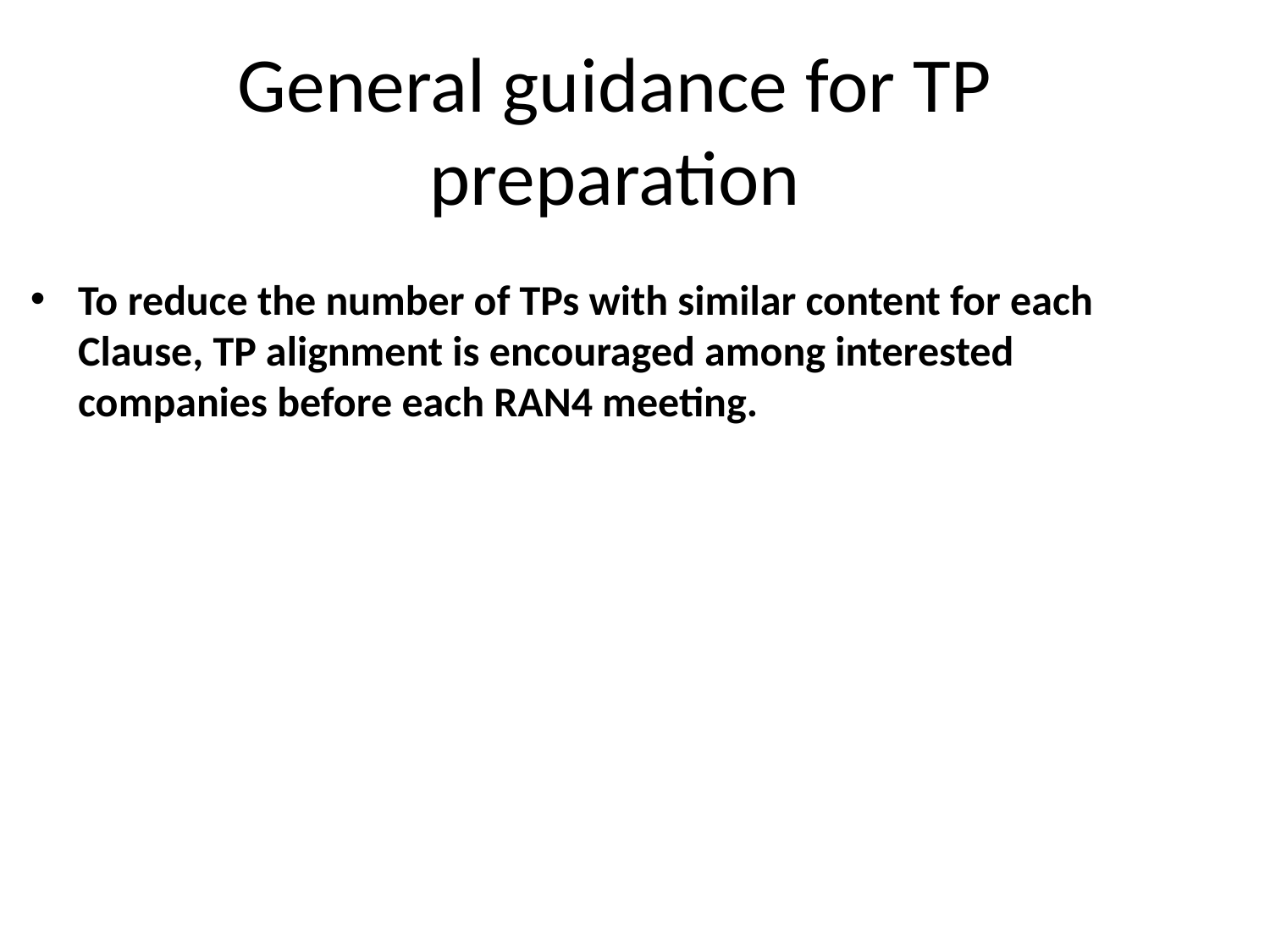

# General guidance for TP preparation
To reduce the number of TPs with similar content for each Clause, TP alignment is encouraged among interested companies before each RAN4 meeting.